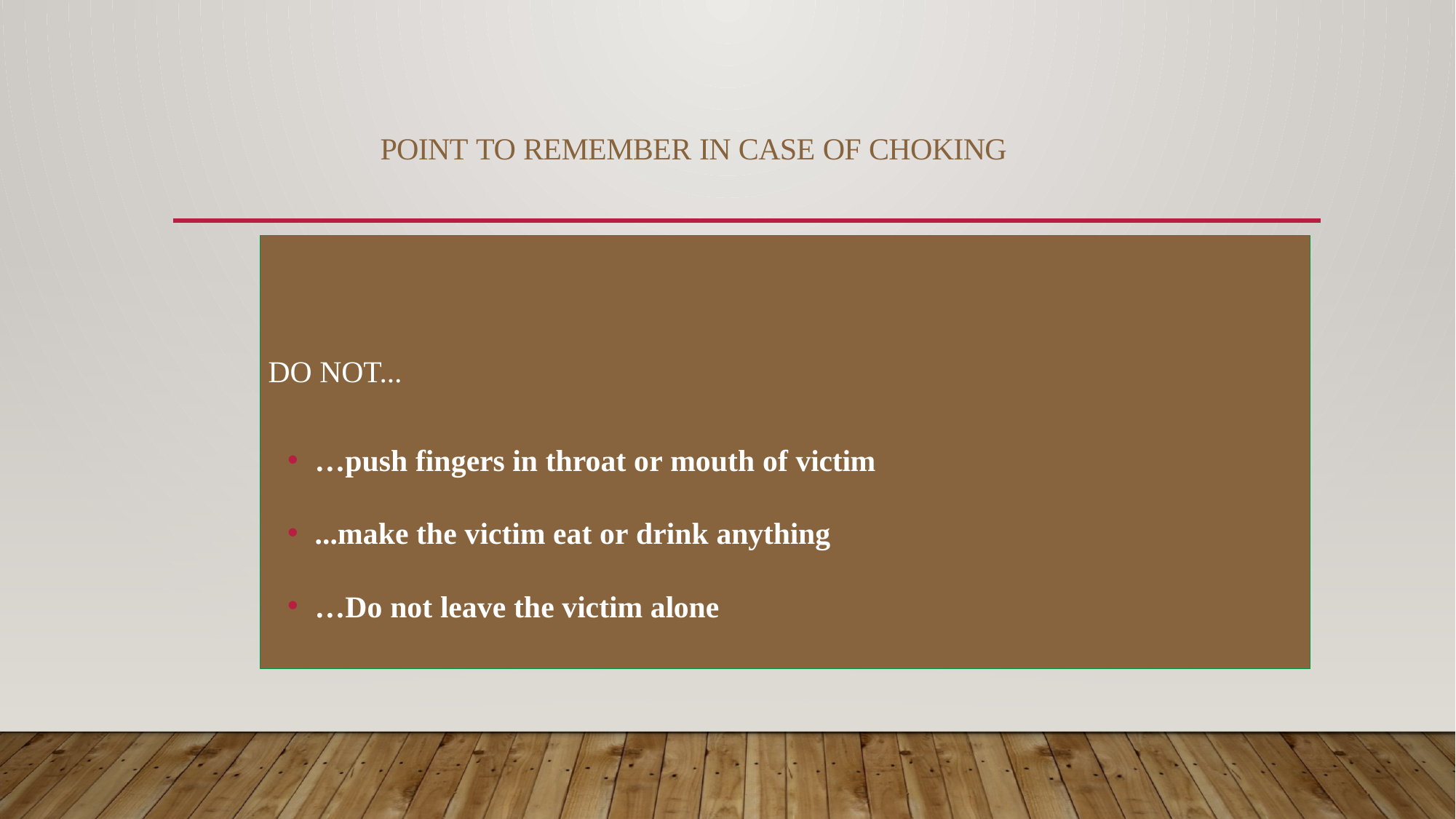

# Point to Remember In case of Choking

DO NOT...
…push fingers in throat or mouth of victim
...make the victim eat or drink anything
…Do not leave the victim alone